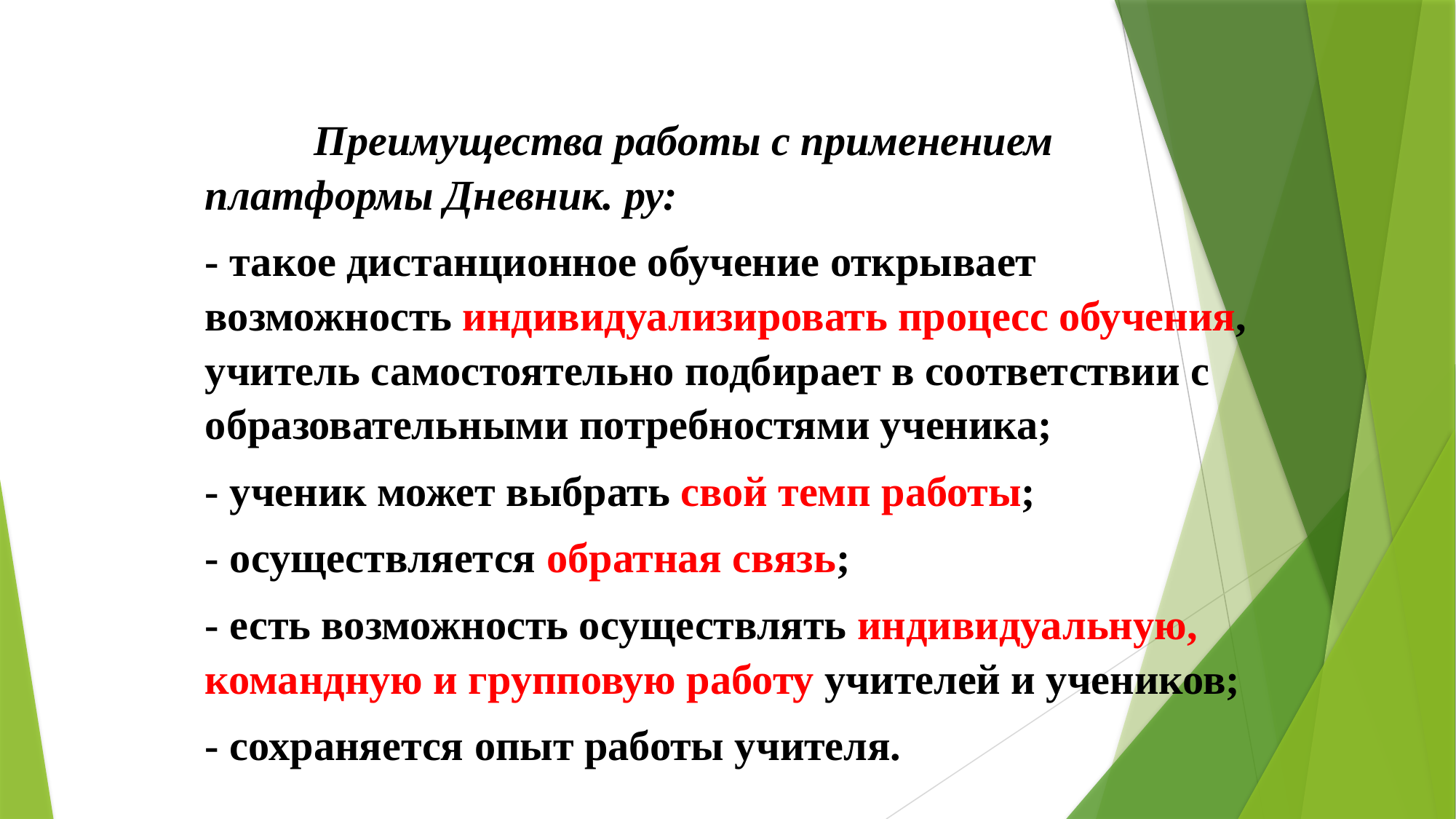

Преимущества работы с применением платформы Дневник. ру:
- такое дистанционное обучение открывает возможность индивидуализировать процесс обучения, учитель самостоятельно подбирает в соответствии с образовательными потребностями ученика;
- ученик может выбрать свой темп работы;
- осуществляется обратная связь;
- есть возможность осуществлять индивидуальную, командную и групповую работу учителей и учеников;
- сохраняется опыт работы учителя.